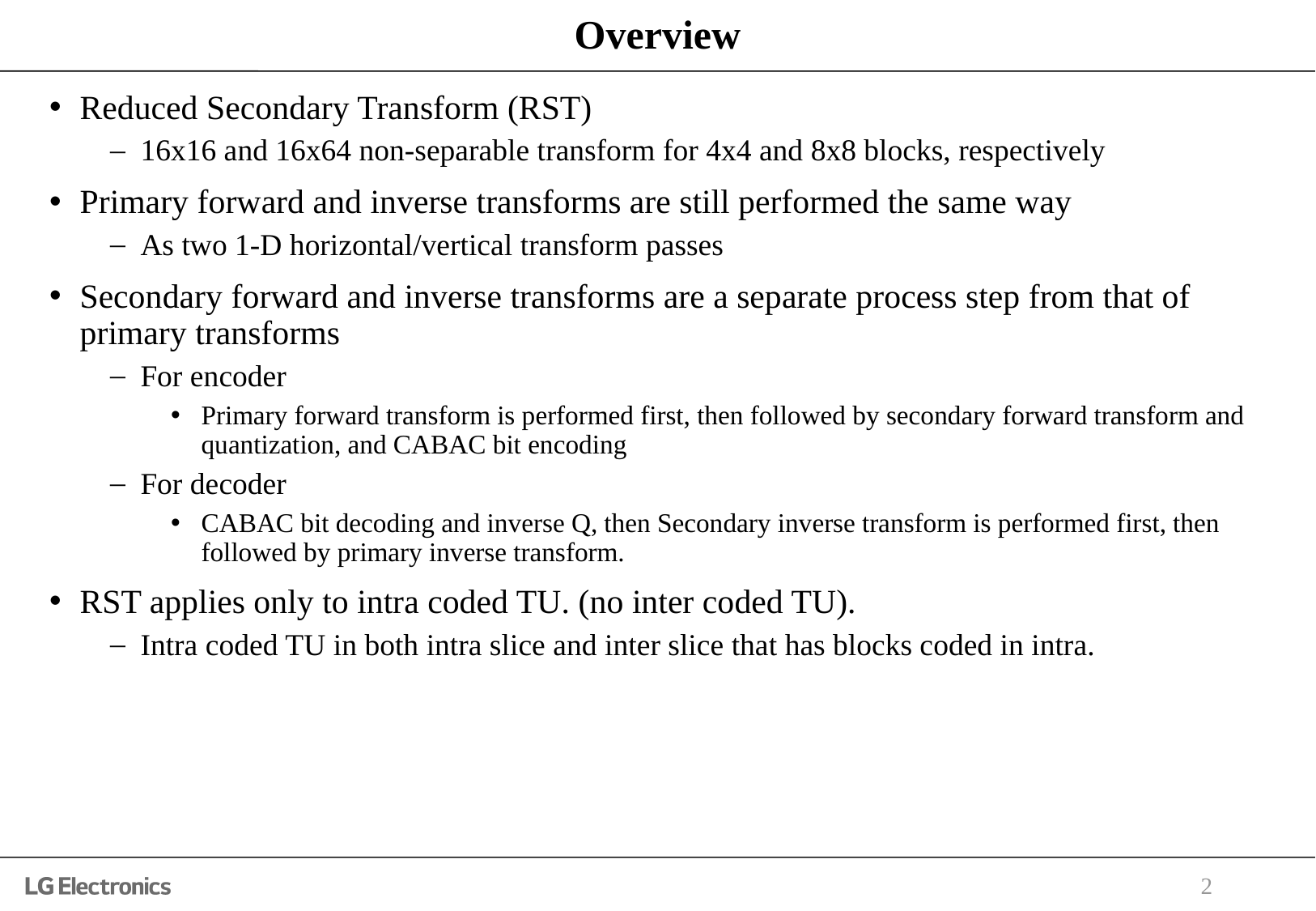

# Overview
Reduced Secondary Transform (RST)
16x16 and 16x64 non-separable transform for 4x4 and 8x8 blocks, respectively
Primary forward and inverse transforms are still performed the same way
As two 1-D horizontal/vertical transform passes
Secondary forward and inverse transforms are a separate process step from that of primary transforms
For encoder
Primary forward transform is performed first, then followed by secondary forward transform and quantization, and CABAC bit encoding
For decoder
CABAC bit decoding and inverse Q, then Secondary inverse transform is performed first, then followed by primary inverse transform.
RST applies only to intra coded TU. (no inter coded TU).
Intra coded TU in both intra slice and inter slice that has blocks coded in intra.
2